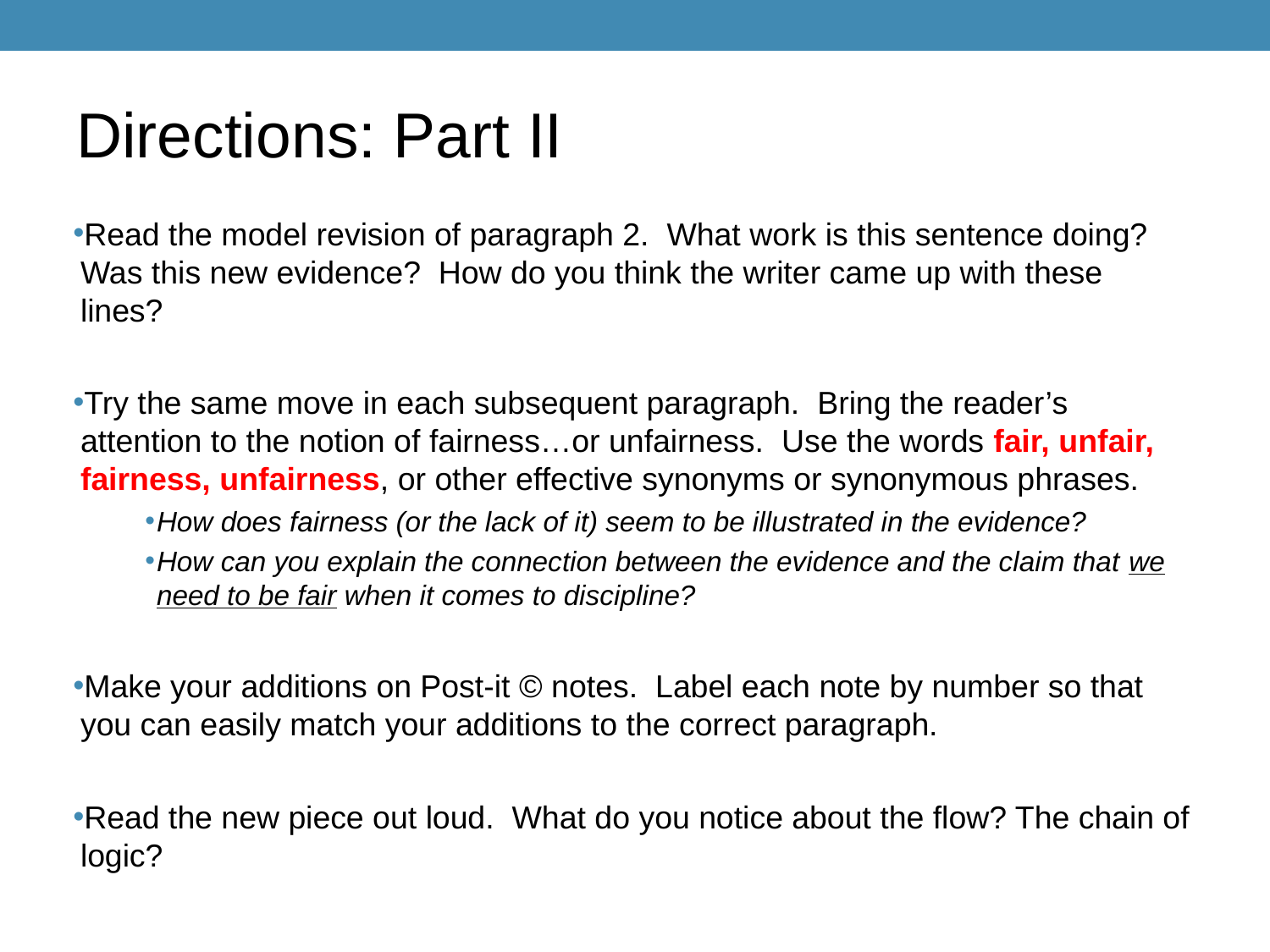

# Directions: Part II
Read the model revision of paragraph 2.  What work is this sentence doing?  Was this new evidence?  How do you think the writer came up with these lines?

Try the same move in each subsequent paragraph.  Bring the reader’s attention to the notion of fairness…or unfairness.  Use the words fair, unfair, fairness, unfairness, or other effective synonyms or synonymous phrases.
How does fairness (or the lack of it) seem to be illustrated in the evidence?
How can you explain the connection between the evidence and the claim that we need to be fair when it comes to discipline?

Make your additions on Post-it © notes.  Label each note by number so that you can easily match your additions to the correct paragraph.

Read the new piece out loud.  What do you notice about the flow? The chain of logic?